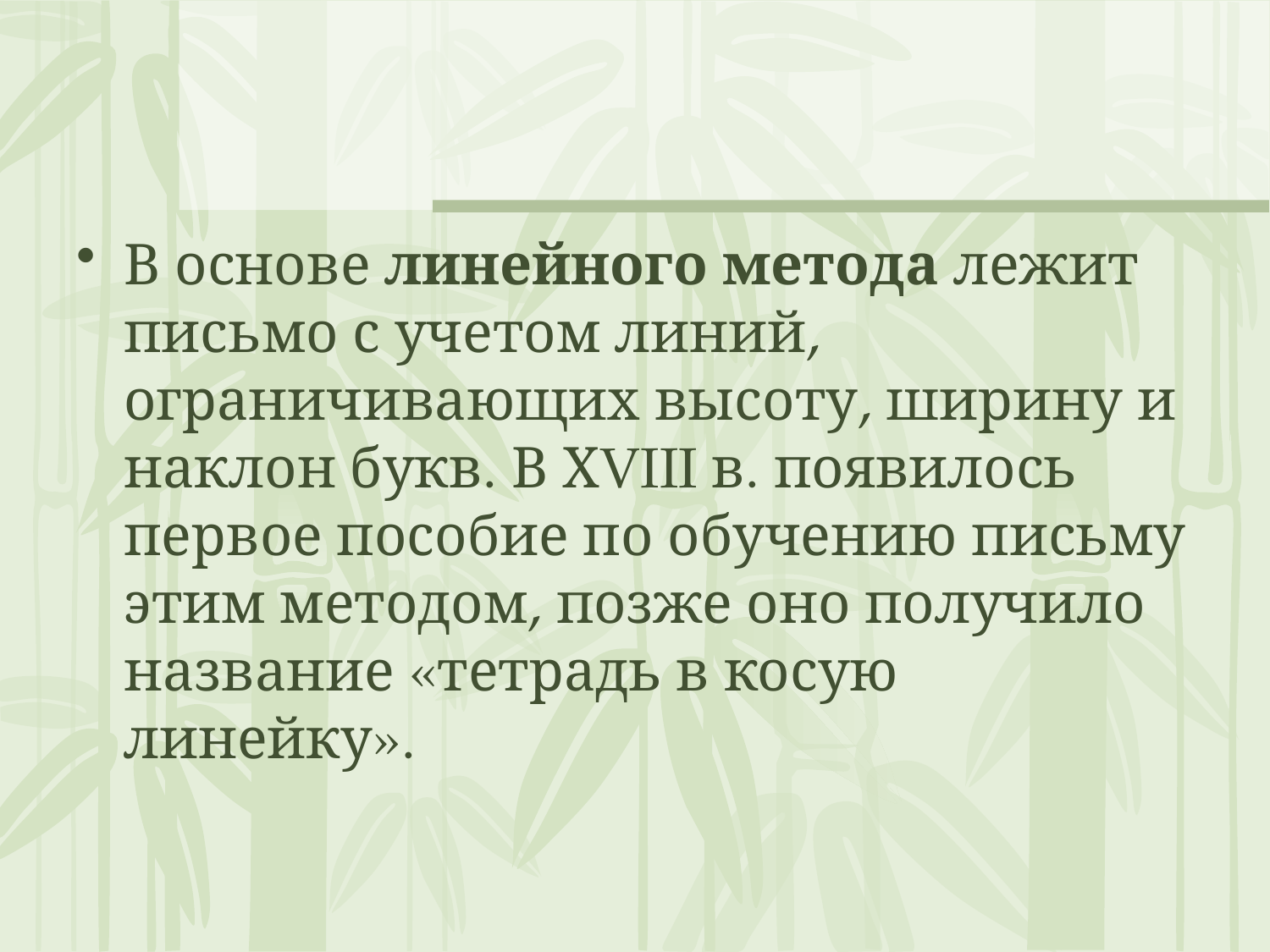

#
В основе линейного метода лежит письмо с учетом линий, ограничивающих высоту, ширину и наклон букв. В ХVIII в. появилось первое пособие по обучению письму этим методом, позже оно получило название «тетрадь в косую линейку».